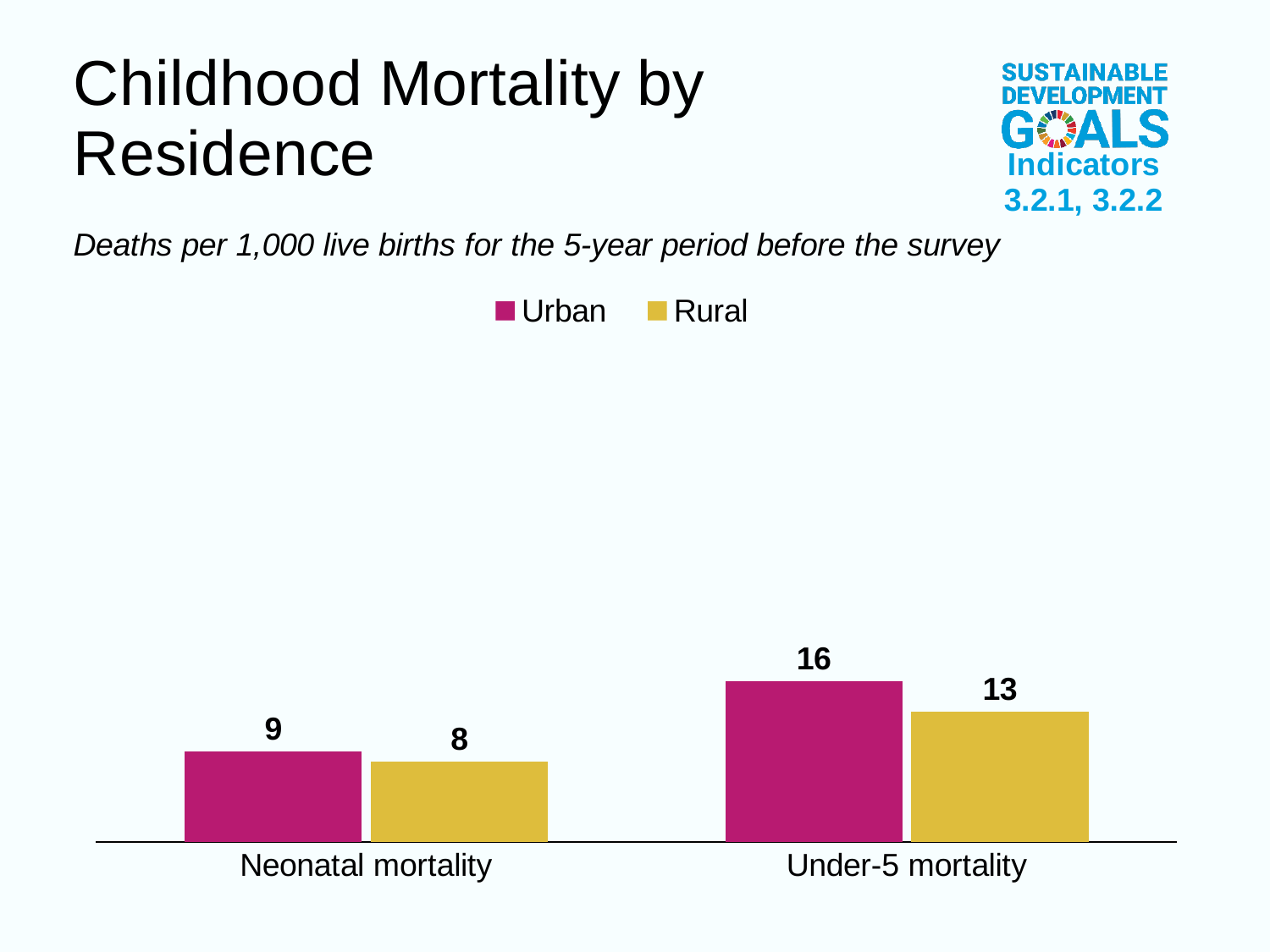

### Chart

| Category | Urban | Rural |
|---|---|---|
| Neonatal mortality | 9.0 | 8.0 |
| Under-5 mortality | 16.0 | 13.0 |